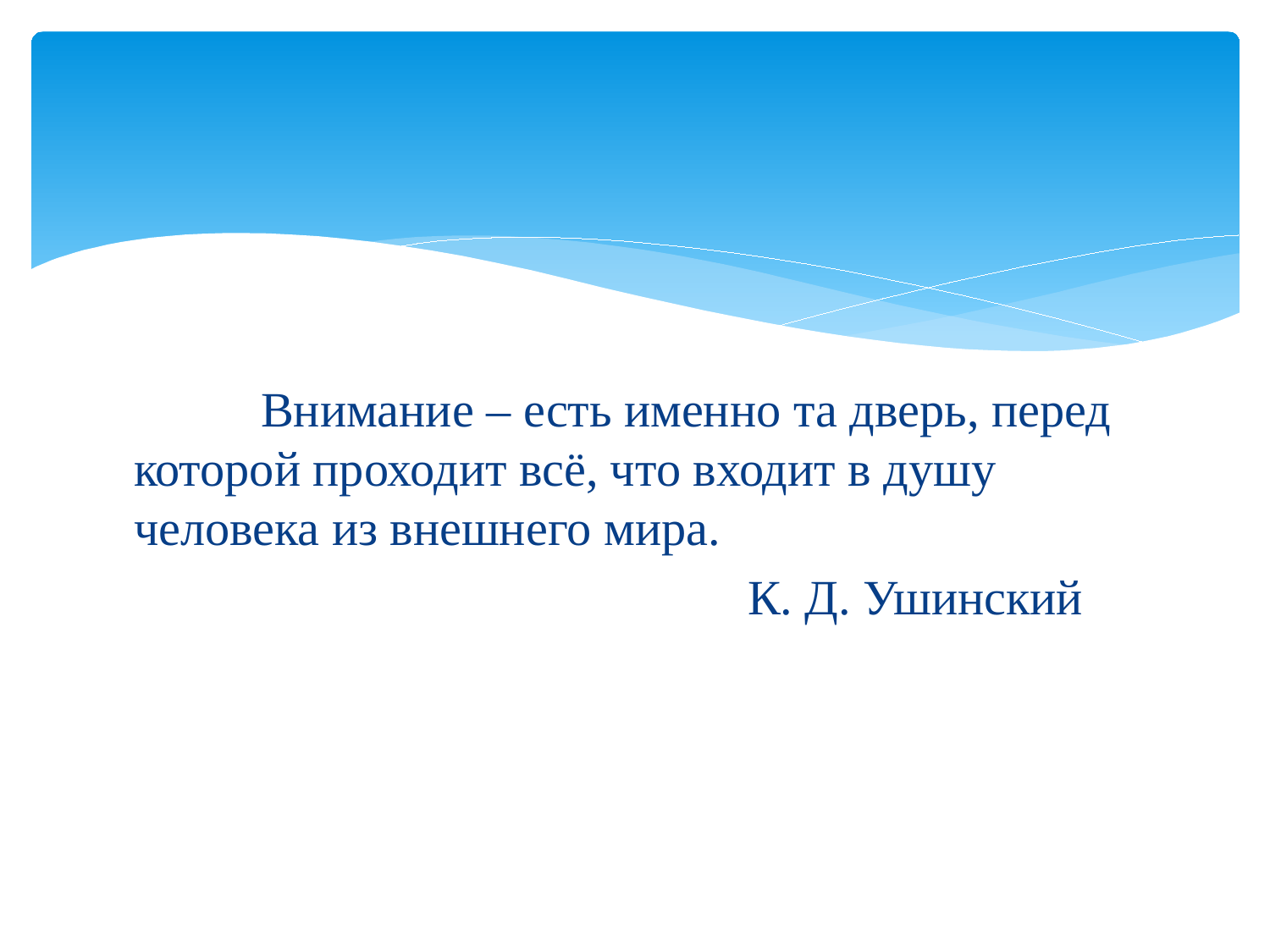

#
	Внимание – есть именно та дверь, перед которой проходит всё, что входит в душу человека из внешнего мира.
                                                  К. Д. Ушинский